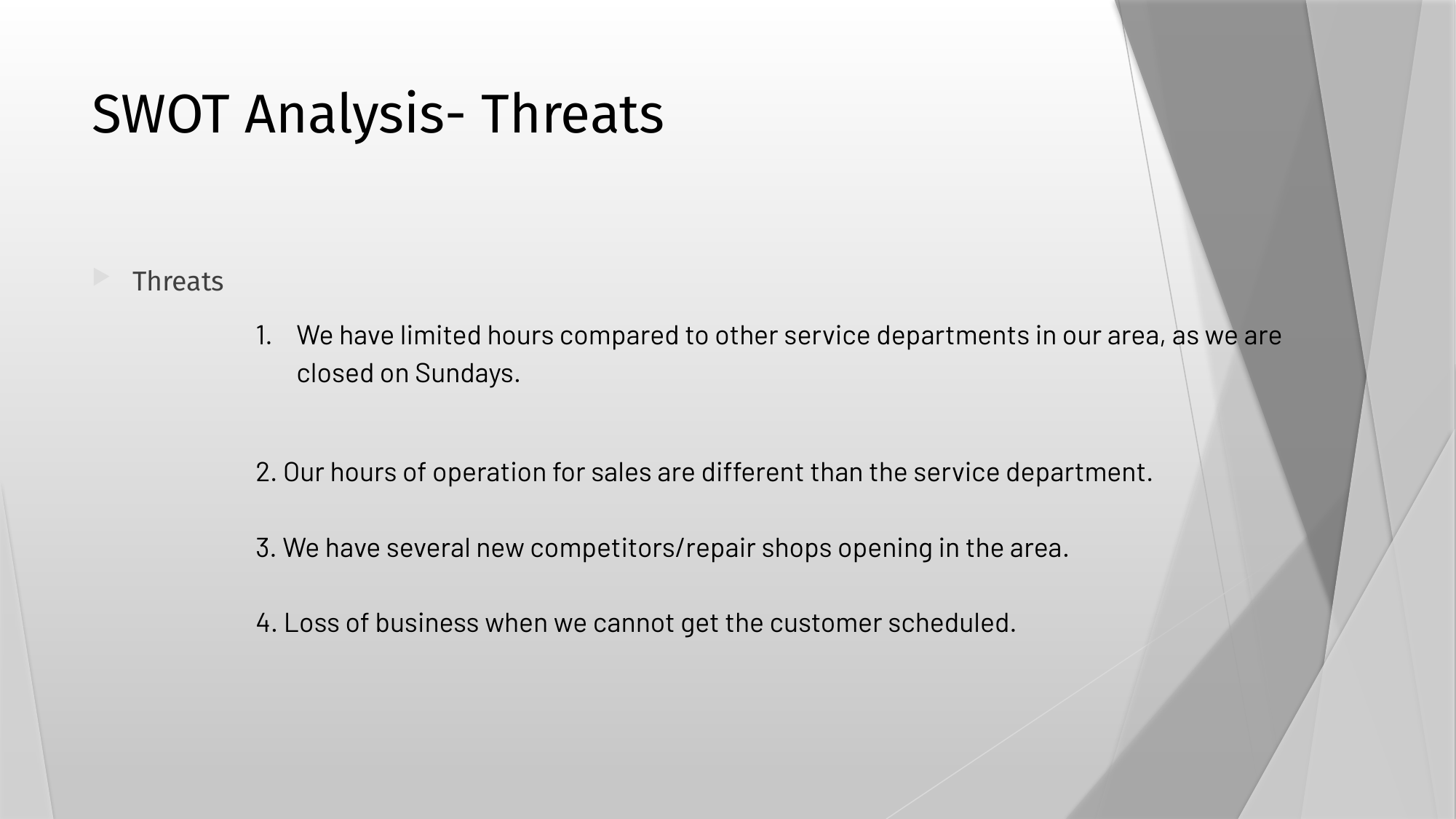

# SWOT Analysis- Threats
Threats

We have limited hours compared to other service departments in our area, as we are closed on Sundays.

2. Our hours of operation for sales are different than the service department.

3. We have several new competitors/repair shops opening in the area.

4. Loss of business when we cannot get the customer scheduled.